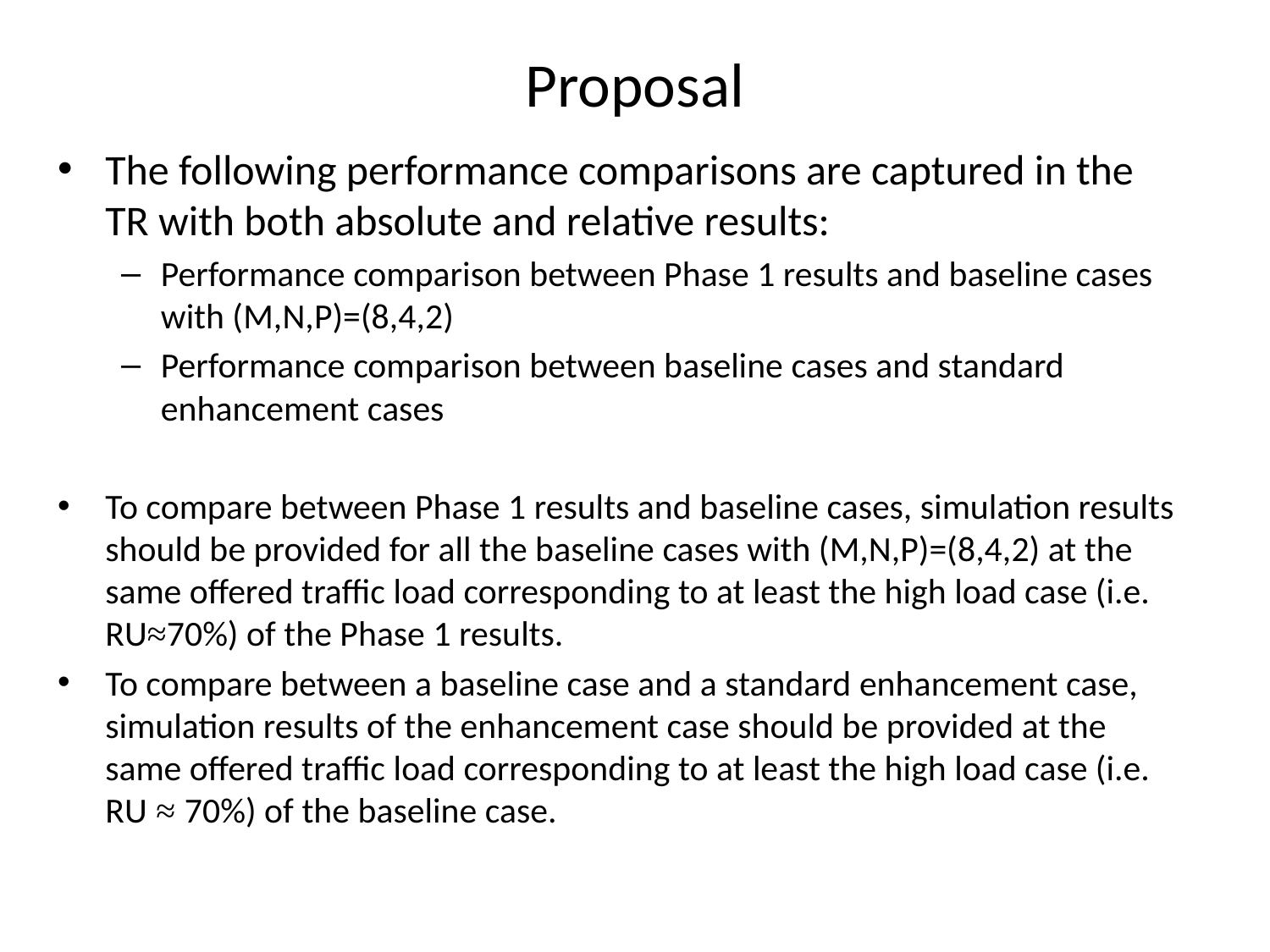

# Proposal
The following performance comparisons are captured in the TR with both absolute and relative results:
Performance comparison between Phase 1 results and baseline cases with (M,N,P)=(8,4,2)
Performance comparison between baseline cases and standard enhancement cases

To compare between Phase 1 results and baseline cases, simulation results should be provided for all the baseline cases with (M,N,P)=(8,4,2) at the same offered traffic load corresponding to at least the high load case (i.e. RU≈70%) of the Phase 1 results.
To compare between a baseline case and a standard enhancement case, simulation results of the enhancement case should be provided at the same offered traffic load corresponding to at least the high load case (i.e. RU ≈ 70%) of the baseline case.